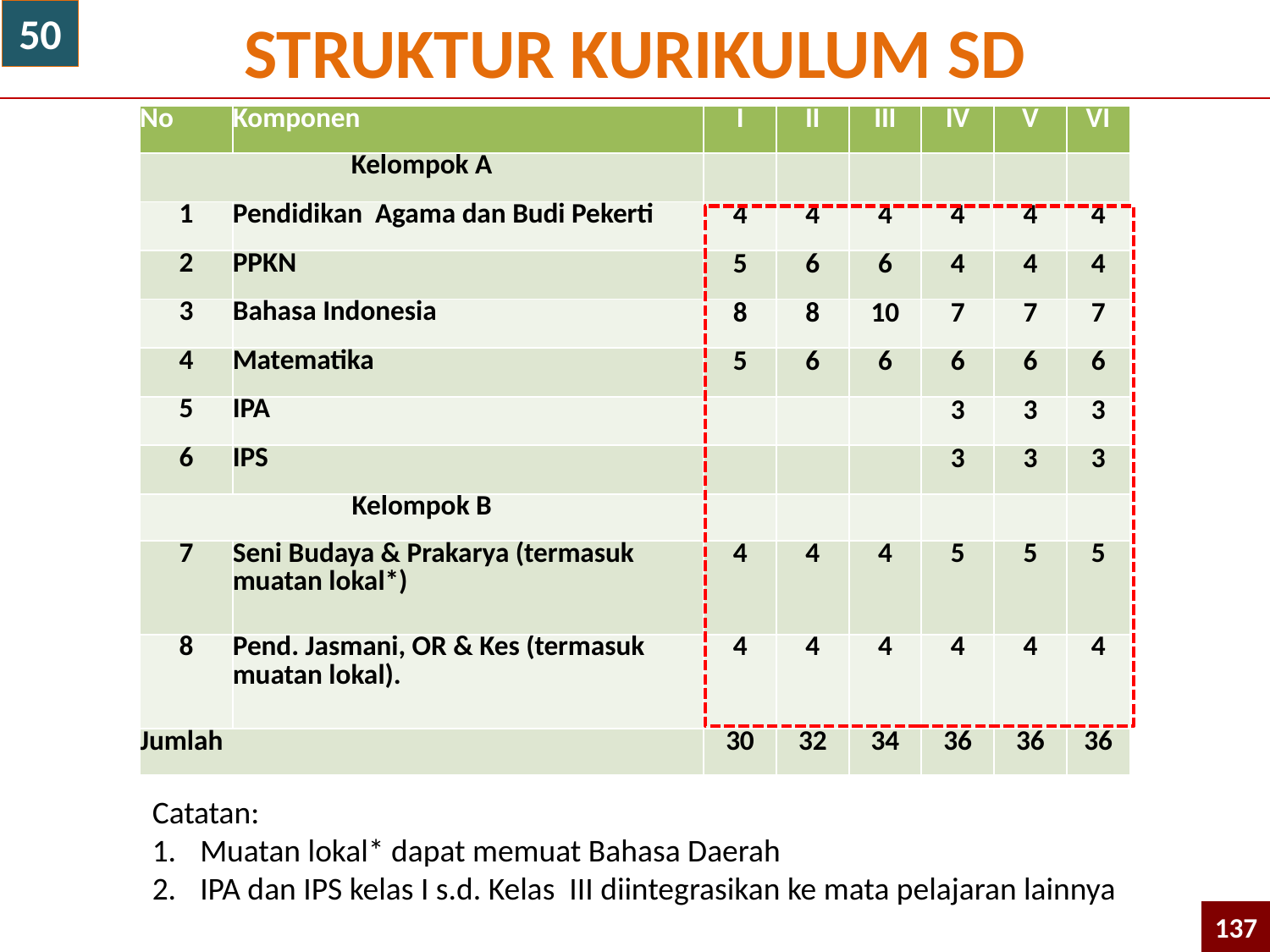

50
STRUKTUR KURIKULUM SD
| No | Komponen | I | II | III | IV | V | VI |
| --- | --- | --- | --- | --- | --- | --- | --- |
| Kelompok A |  |  |  |  |  |  |  |
| 1 | Pendidikan Agama dan Budi Pekerti | 4 | 4 | 4 | 4 | 4 | 4 |
| 2 | PPKN | 5 | 6 | 6 | 4 | 4 | 4 |
| 3 | Bahasa Indonesia | 8 | 8 | 10 | 7 | 7 | 7 |
| 4 | Matematika | 5 | 6 | 6 | 6 | 6 | 6 |
| 5 | IPA |  |  |  | 3 | 3 | 3 |
| 6 | IPS |  |  |  | 3 | 3 | 3 |
| Kelompok B |  |  |  |  |  |  |  |
| 7 | Seni Budaya & Prakarya (termasuk muatan lokal\*) | 4 | 4 | 4 | 5 | 5 | 5 |
| 8 | Pend. Jasmani, OR & Kes (termasuk muatan lokal). | 4 | 4 | 4 | 4 | 4 | 4 |
| Jumlah |  | 30 | 32 | 34 | 36 | 36 | 36 |

Catatan:
Muatan lokal* dapat memuat Bahasa Daerah
IPA dan IPS kelas I s.d. Kelas  III diintegrasikan ke mata pelajaran lainnya
137